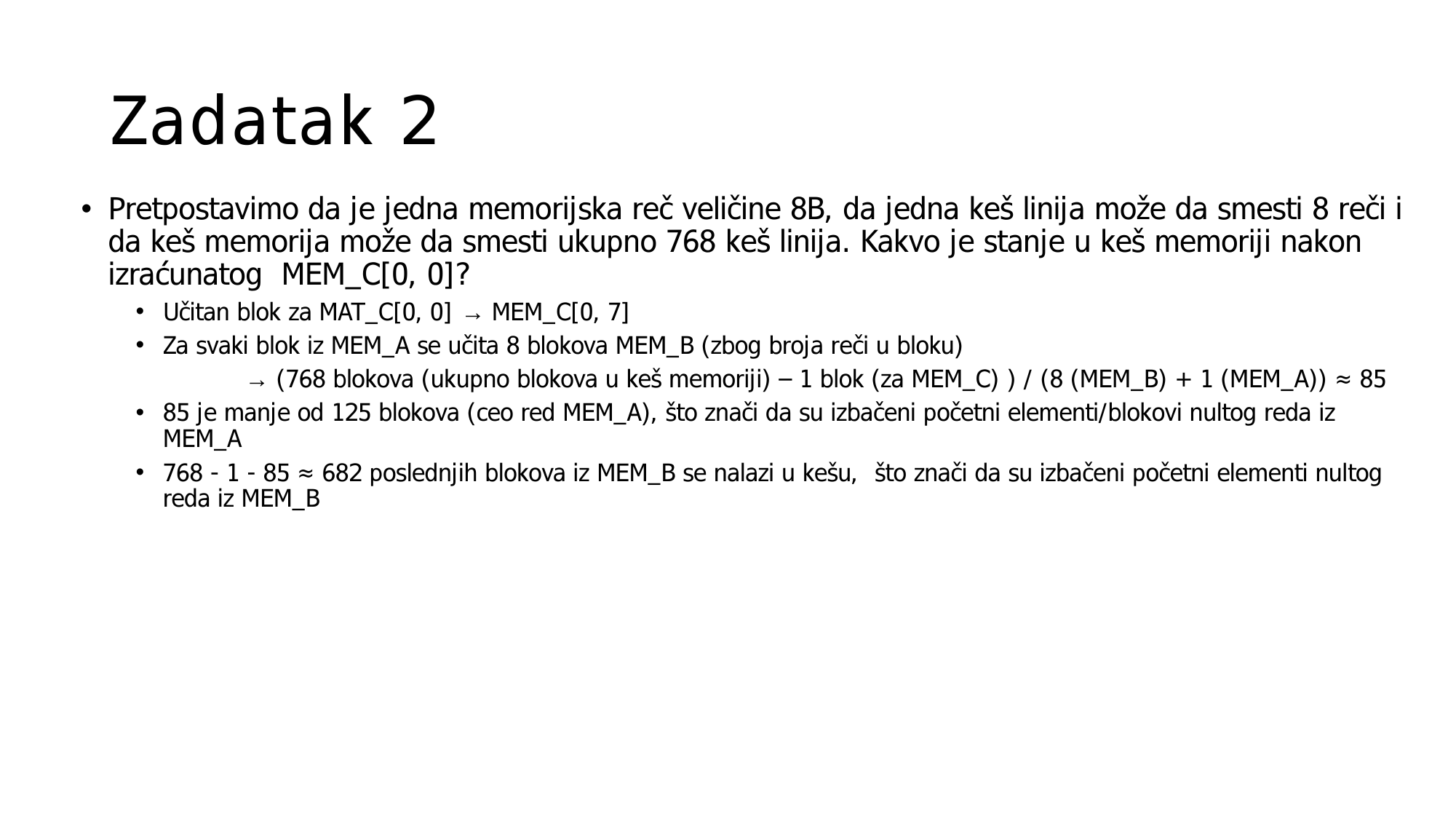

# Zadatak 2
Pretpostavimo da je jedna memorijska reč veličine 8B, da jedna keš linija može da smesti 8 reči i da keš memorija može da smesti ukupno 768 keš linija. Kakvo je stanje u keš memoriji nakon izraćunatog  MEM_C[0, 0]?
Učitan blok za MAT_C[0, 0] → MEM_C[0, 7]
Za svaki blok iz MEM_A se učita 8 blokova MEM_B (zbog broja reči u bloku)
	→ (768 blokova (ukupno blokova u keš memoriji) – 1 blok (za MEM_C) ) / (8 (MEM_B) + 1 (MEM_A)) ≈ 85
85 je manje od 125 blokova (ceo red MEM_A), što znači da su izbačeni početni elementi/blokovi nultog reda iz MEM_A
768 - 1 - 85 ≈ 682 poslednjih blokova iz MEM_B se nalazi u kešu,  što znači da su izbačeni početni elementi nultog reda iz MEM_B